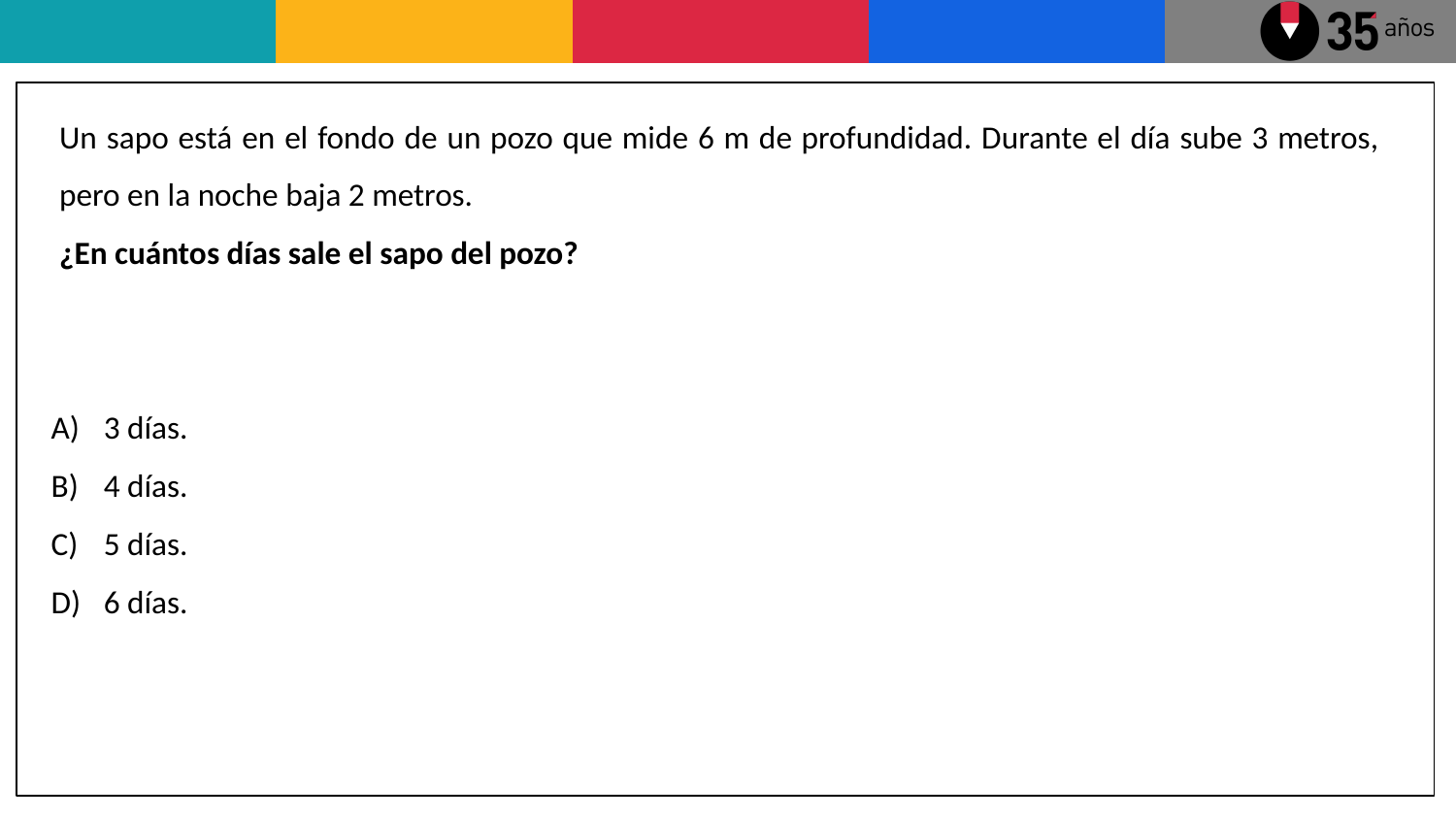

Un sapo está en el fondo de un pozo que mide 6 m de profundidad. Durante el día sube 3 metros, pero en la noche baja 2 metros.
¿En cuántos días sale el sapo del pozo?

3 días.
4 días.
5 días.
6 días.